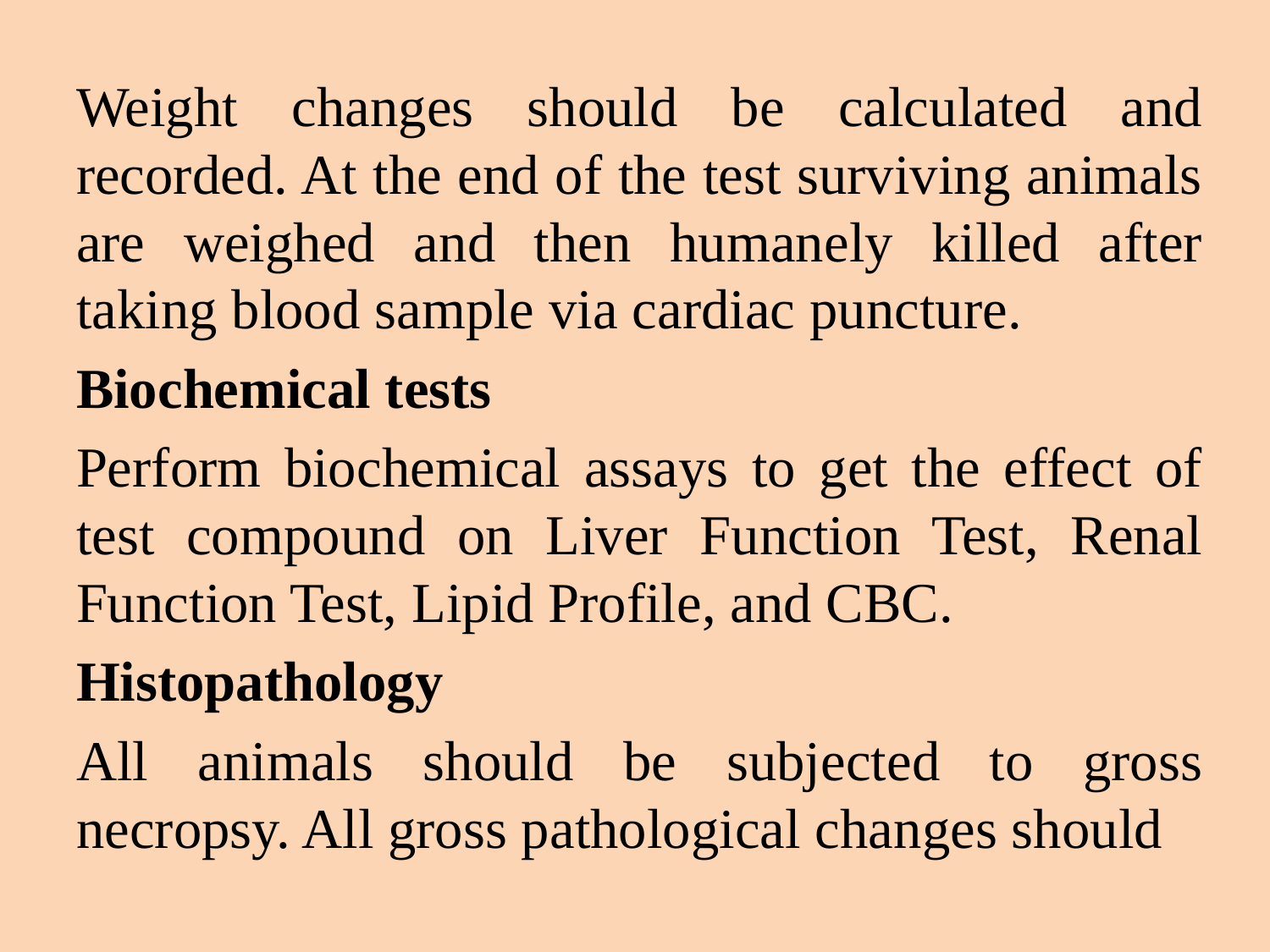

Weight changes should be calculated and recorded. At the end of the test surviving animals are weighed and then humanely killed after taking blood sample via cardiac puncture.
Biochemical tests
Perform biochemical assays to get the effect of test compound on Liver Function Test, Renal Function Test, Lipid Profile, and CBC.
Histopathology
All animals should be subjected to gross necropsy. All gross pathological changes should